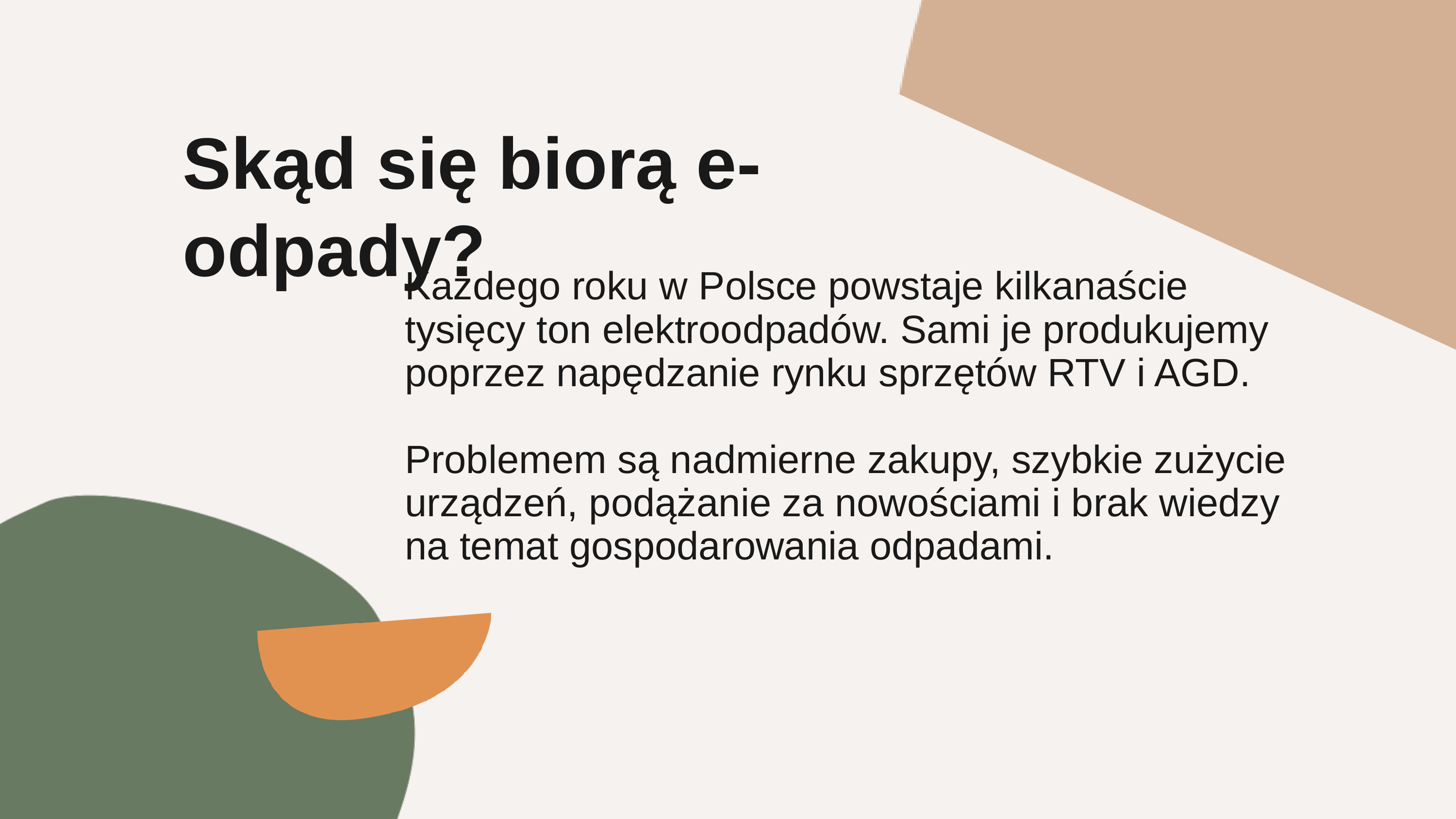

Skąd się biorą e-odpady?
Każdego roku w Polsce powstaje kilkanaście tysięcy ton elektroodpadów. Sami je produkujemy poprzez napędzanie rynku sprzętów RTV i AGD.

Problemem są nadmierne zakupy, szybkie zużycie urządzeń, podążanie za nowościami i brak wiedzy na temat gospodarowania odpadami.